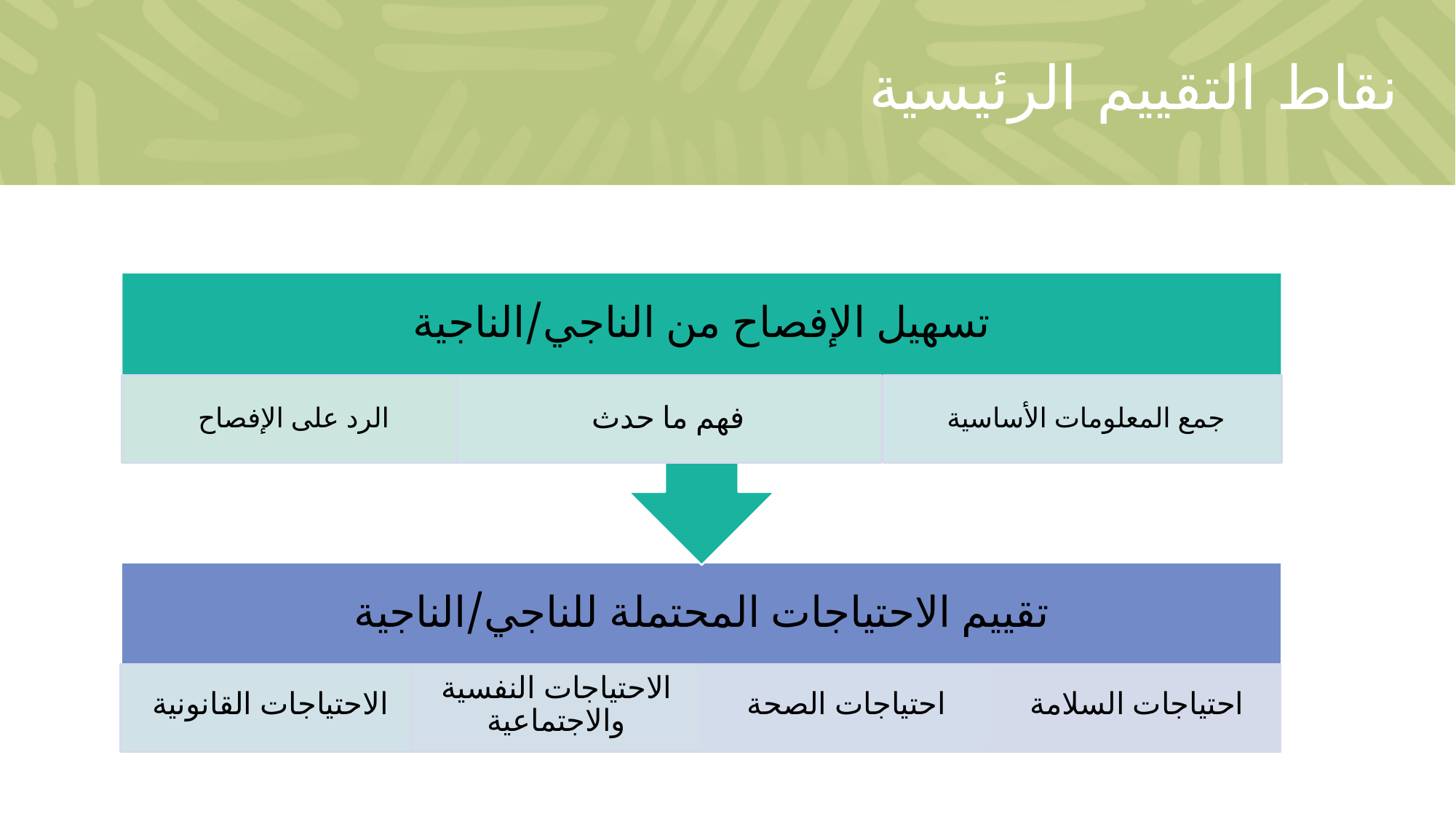

# نقاط التقييم الرئيسية

تسهيل الإفصاح من الناجي/الناجية

جمع المعلومات الأساسية

فهم ما حدث
الرد على الإفصاح

تقييم الاحتياجات المحتملة للناجي/الناجية
احتياجات السلامة

احتياجات الصحة

الاحتياجات النفسية والاجتماعية

الاحتياجات القانونية